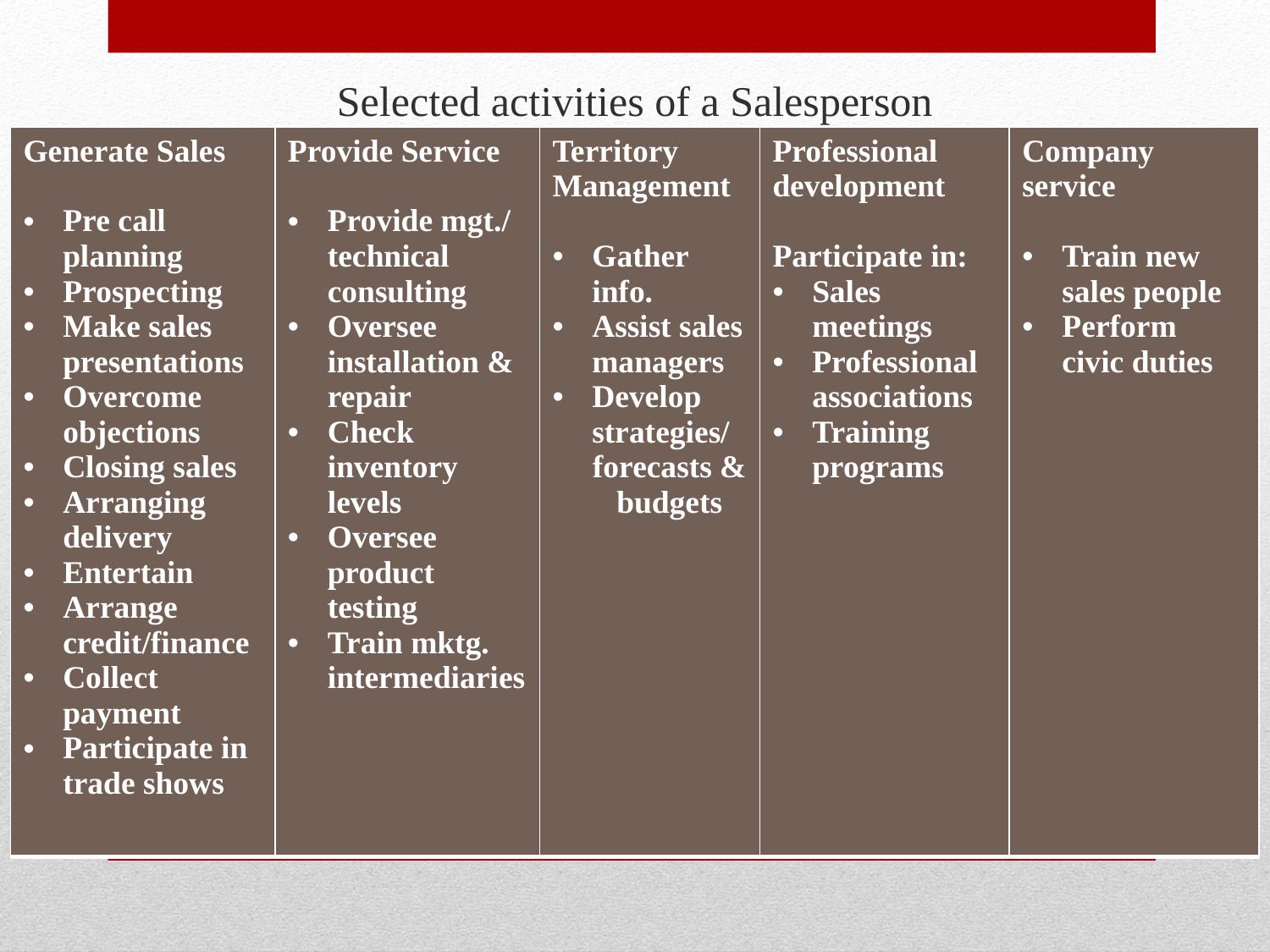

Selected activities of a Salesperson

| Generate Sales Pre call planning Prospecting Make sales presentations Overcome objections Closing sales Arranging delivery Entertain Arrange credit/finance Collect payment Participate in trade shows | Provide Service Provide mgt./ technical consulting Oversee installation & repair Check inventory levels Oversee product testing Train mktg. intermediaries | Territory Management Gather info. Assist sales managers Develop strategies/ forecasts & budgets | Professional development Participate in: Sales meetings Professional associations Training programs | Company service Train new sales people Perform civic duties |
| --- | --- | --- | --- | --- |